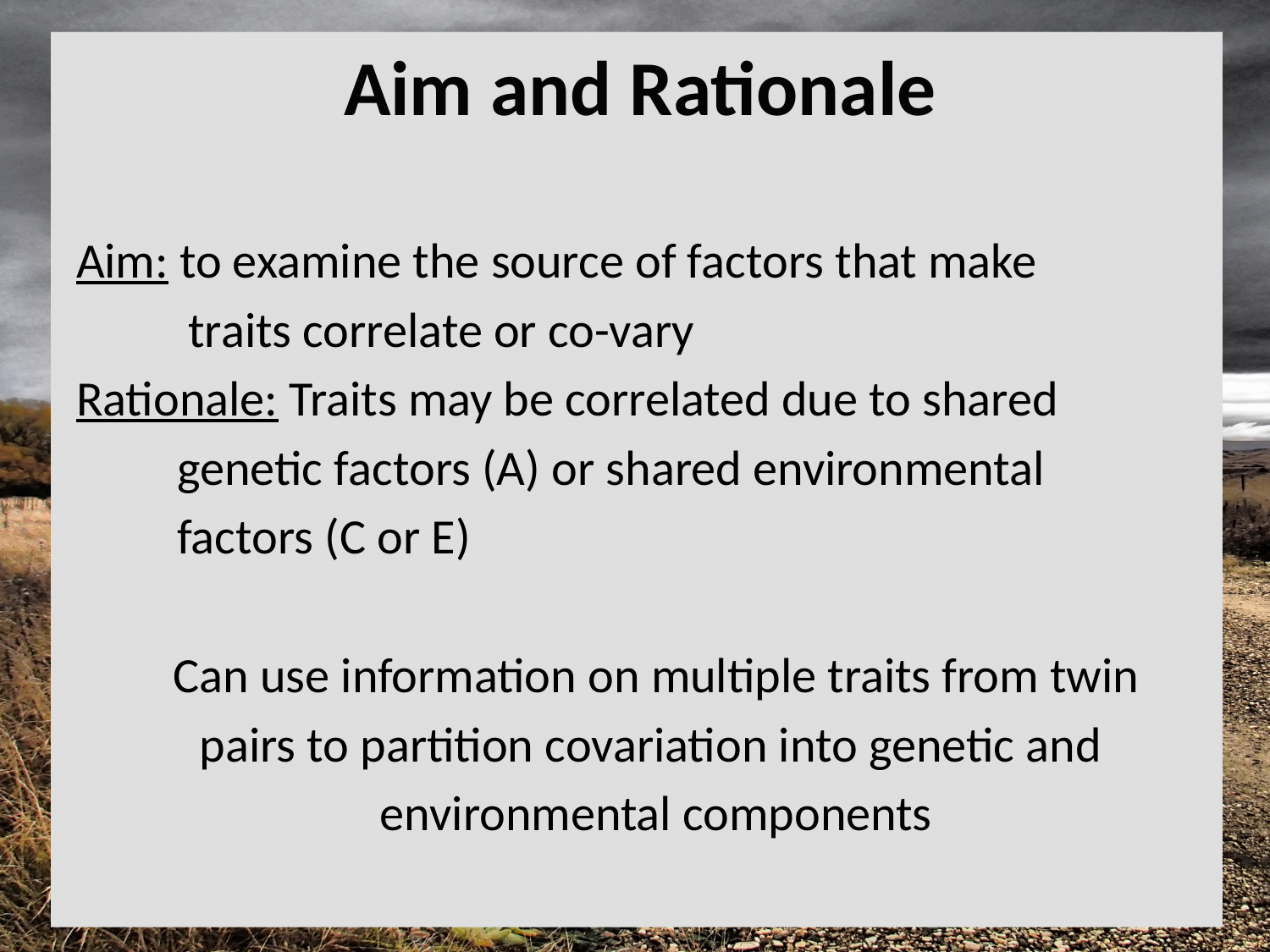

# Aim and Rationale
Aim: to examine the source of factors that make
          traits correlate or co-vary
Rationale: Traits may be correlated due to shared
         genetic factors (A) or shared environmental
         factors (C or E)

Can use information on multiple traits from twin
pairs to partition covariation into genetic and
environmental components